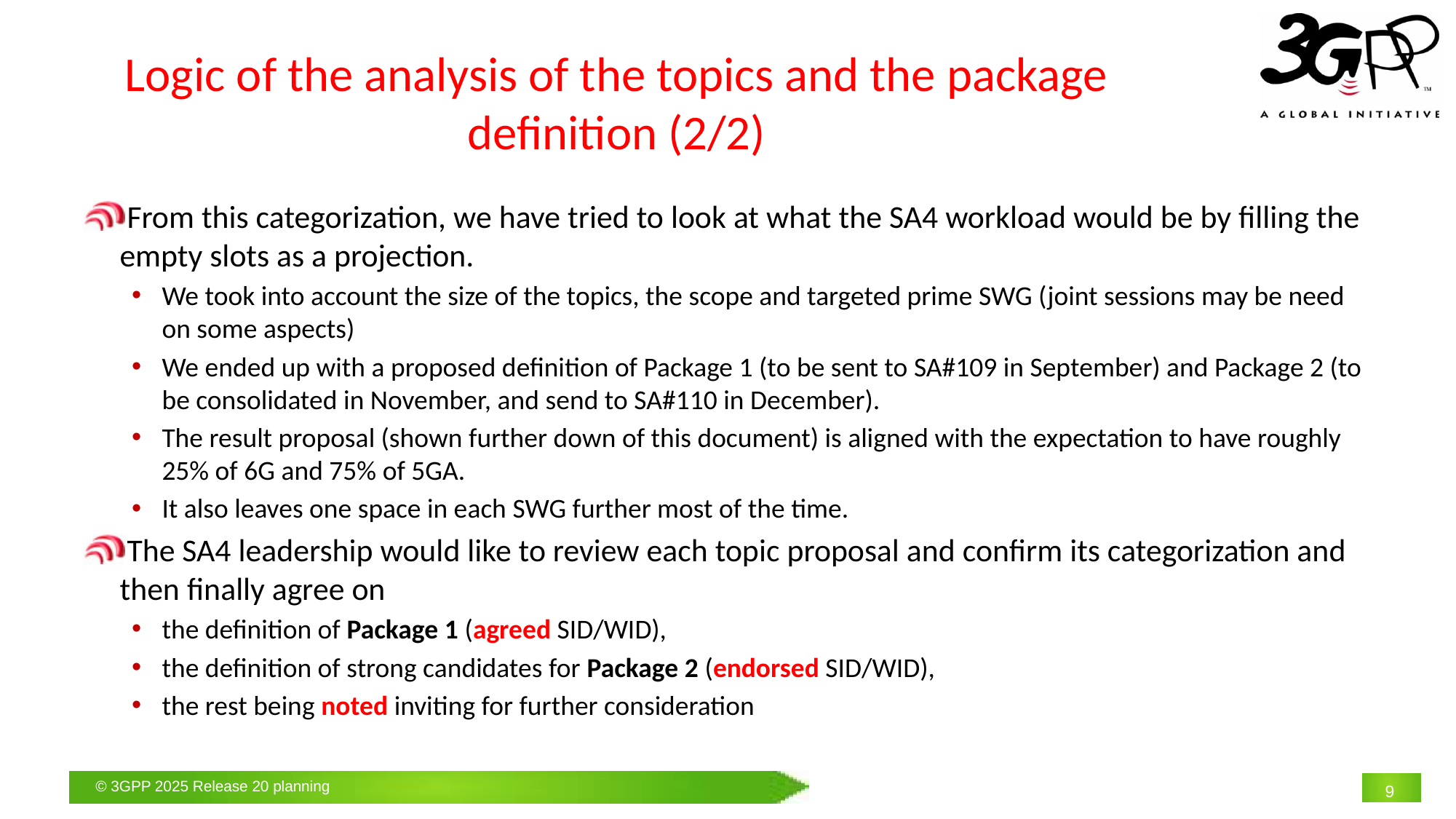

# Logic of the analysis of the topics and the package definition (2/2)
 From this categorization, we have tried to look at what the SA4 workload would be by filling the empty slots as a projection.
We took into account the size of the topics, the scope and targeted prime SWG (joint sessions may be need on some aspects)
We ended up with a proposed definition of Package 1 (to be sent to SA#109 in September) and Package 2 (to be consolidated in November, and send to SA#110 in December).
The result proposal (shown further down of this document) is aligned with the expectation to have roughly 25% of 6G and 75% of 5GA.
It also leaves one space in each SWG further most of the time.
 The SA4 leadership would like to review each topic proposal and confirm its categorization and then finally agree on
the definition of Package 1 (agreed SID/WID),
the definition of strong candidates for Package 2 (endorsed SID/WID),
the rest being noted inviting for further consideration

9